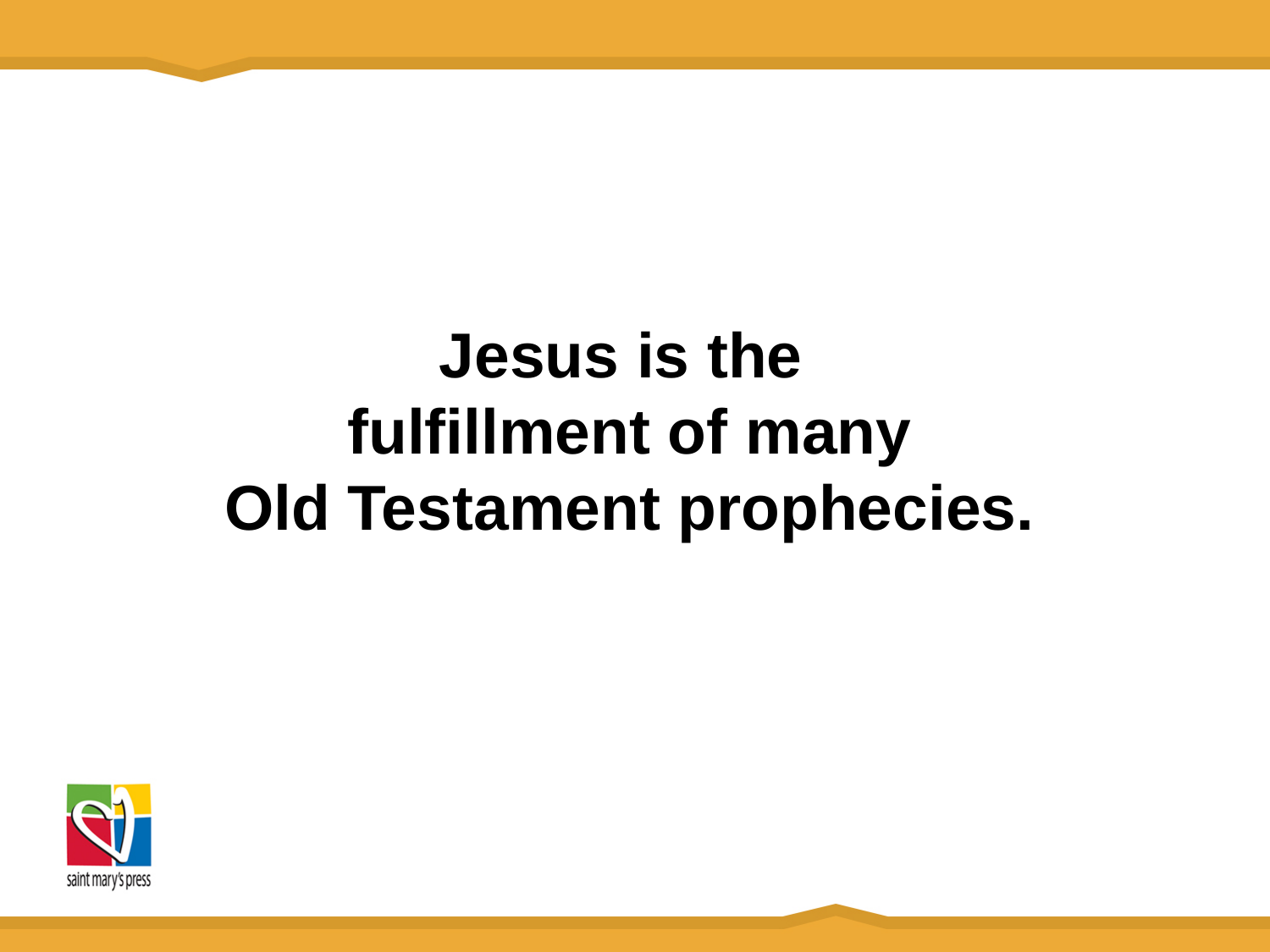

# Jesus is the fulfillment of many Old Testament prophecies.